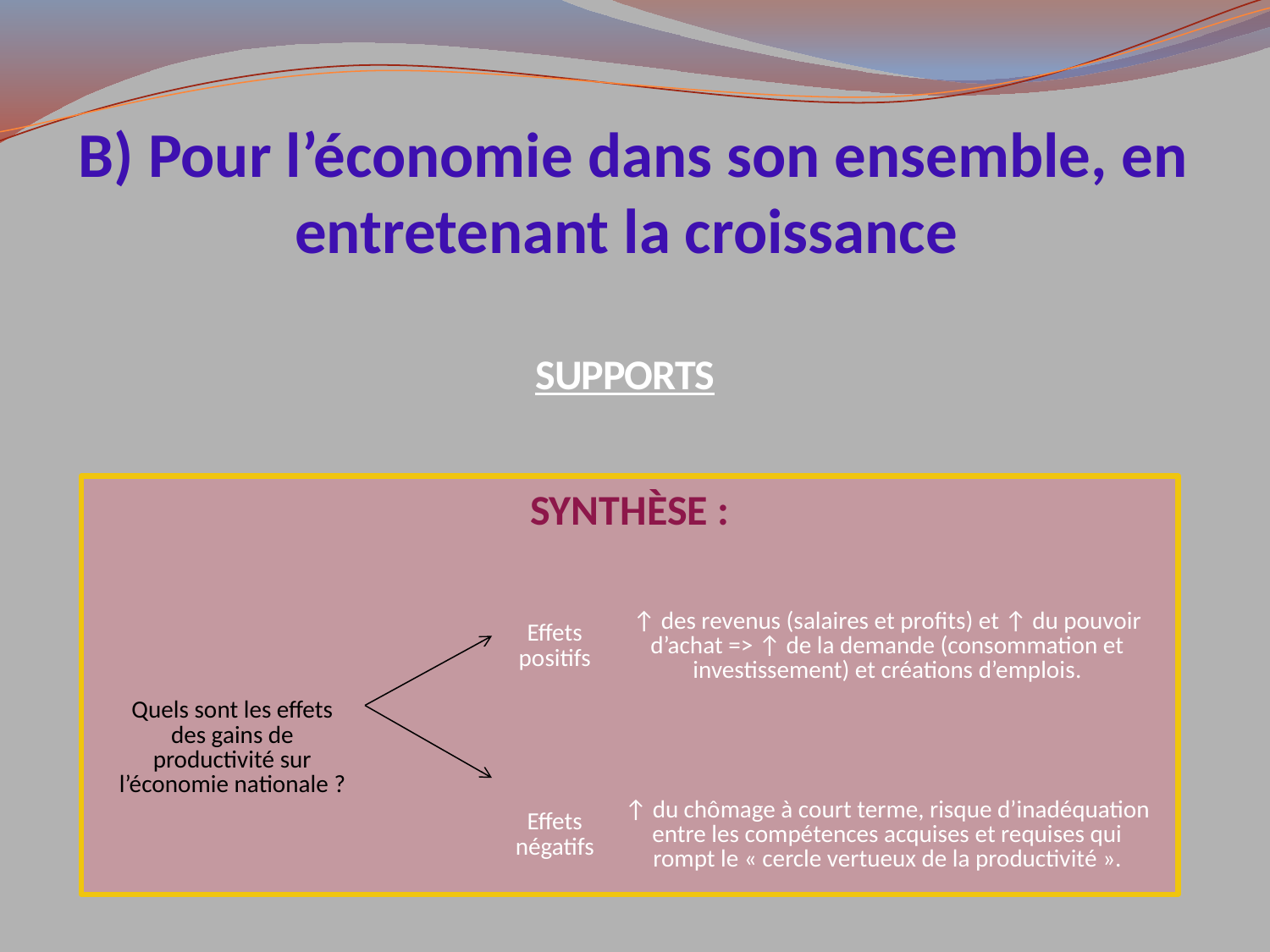

# B) Pour l’économie dans son ensemble, en entretenant la croissance
SUPPORTS

SYNTHÈSE :

| Quels sont les effets des gains de productivité sur l’économie nationale ? |  | Effets positifs | ↑ des revenus (salaires et profits) et ↑ du pouvoir d’achat => ↑ de la demande (consommation et investissement) et créations d’emplois. |
| --- | --- | --- | --- |
|  |  |  |  |
|  |  | Effets négatifs | ↑ du chômage à court terme, risque d’inadéquation entre les compétences acquises et requises qui rompt le « cercle vertueux de la productivité ». |
|  |  |  |  |